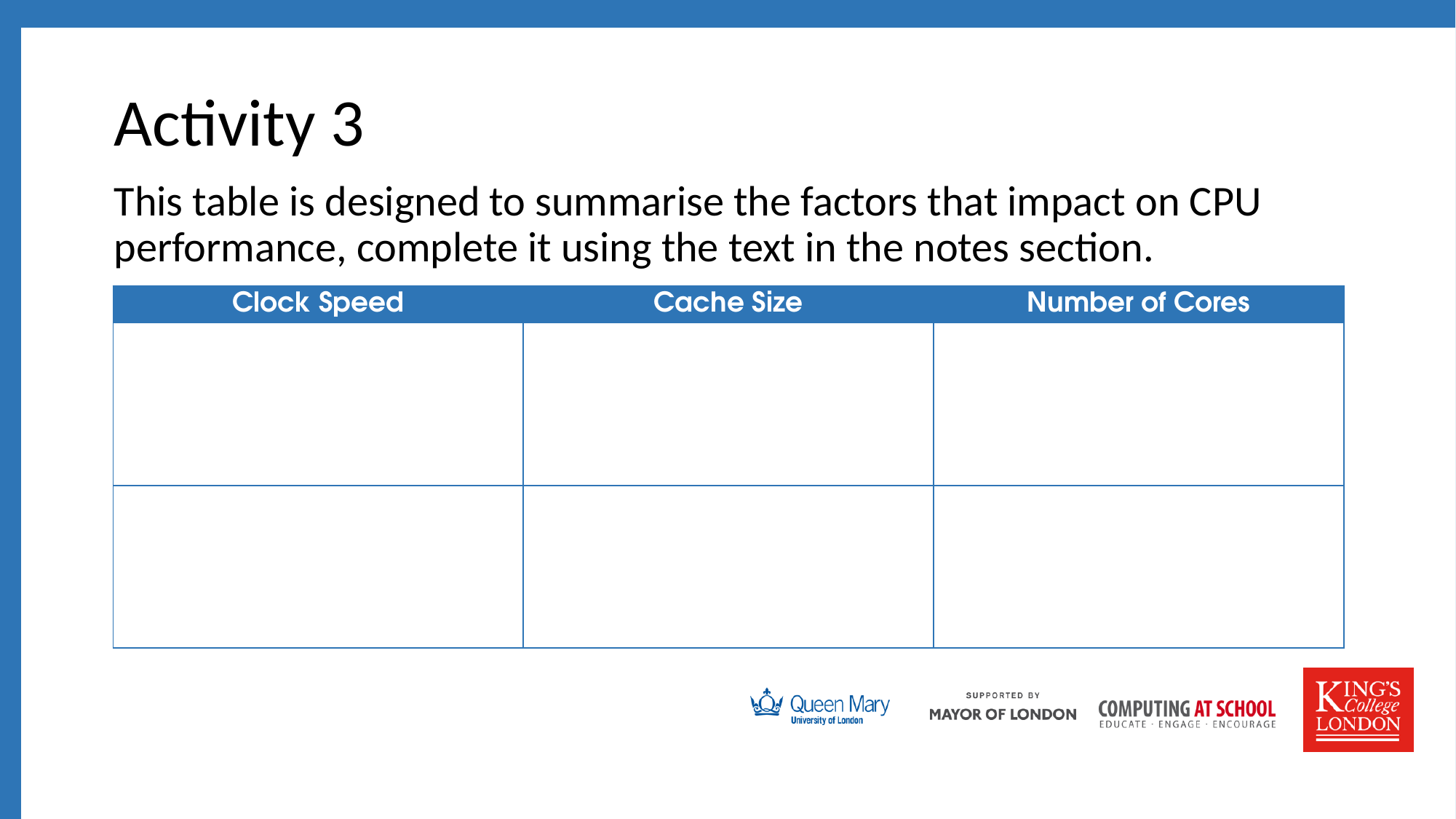

# Activity 3
This table is designed to summarise the factors that impact on CPU performance, complete it using the text in the notes section.

| Clock Speed | Cache Size | Number of Cores |
| --- | --- | --- |
|  |  |  |
|  |  |  |